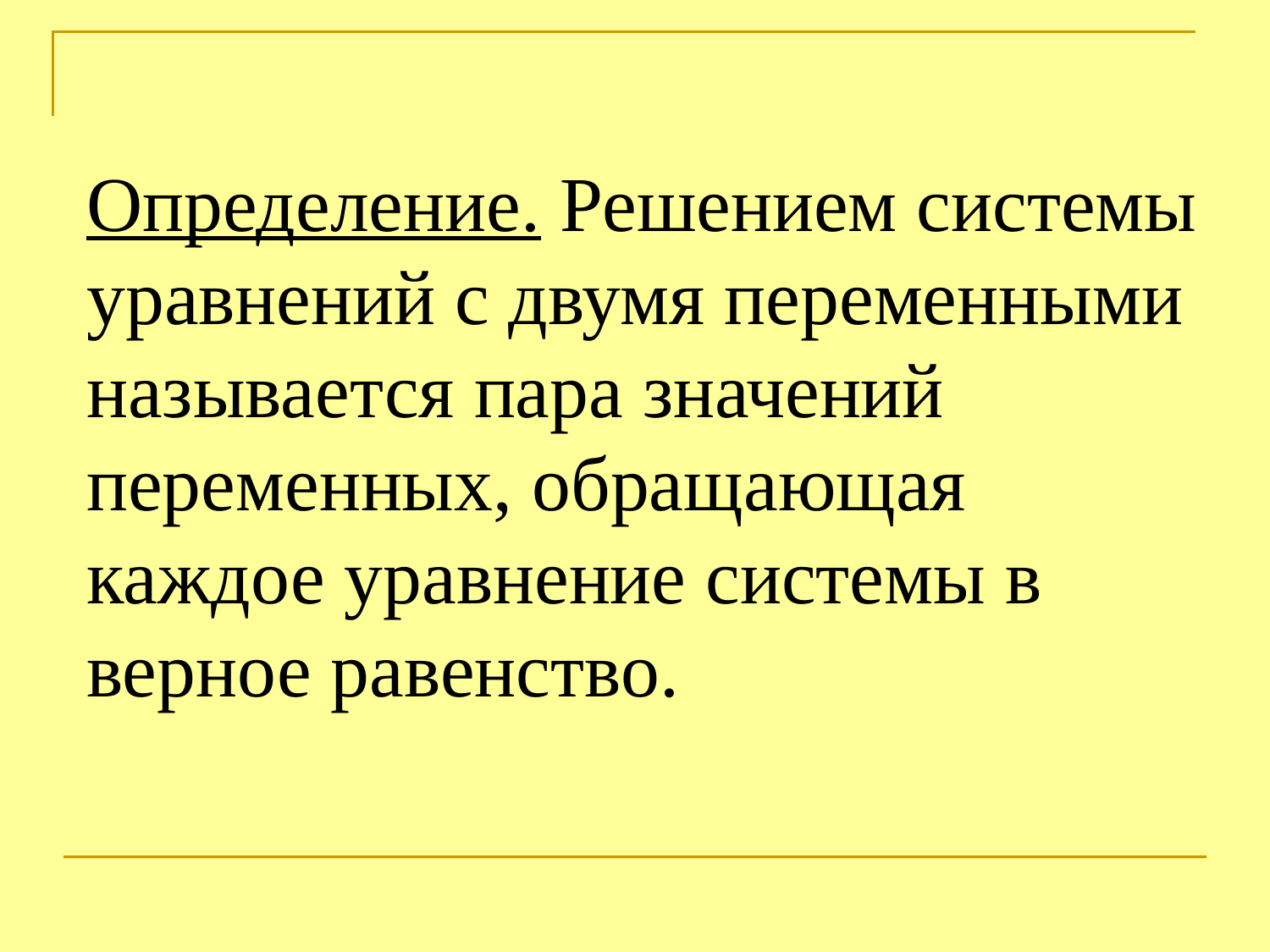

Определение. Решением системы уравнений с двумя переменными называется пара значений     переменных, обращающая каждое уравнение системы в верное равенство.